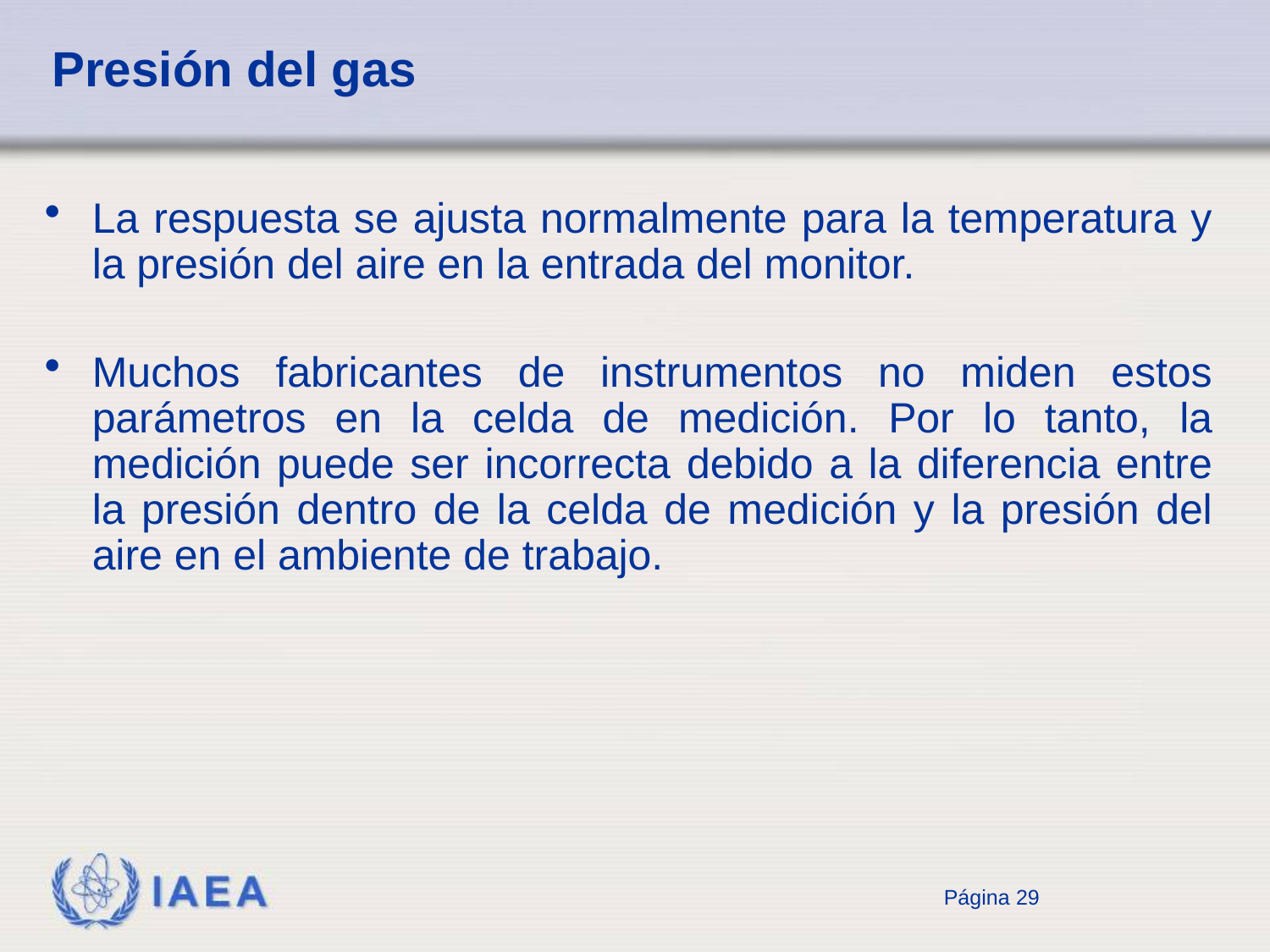

# Presión del gas
La respuesta se ajusta normalmente para la temperatura y la presión del aire en la entrada del monitor.

Muchos fabricantes de instrumentos no miden estos parámetros en la celda de medición. Por lo tanto, la medición puede ser incorrecta debido a la diferencia entre la presión dentro de la celda de medición y la presión del aire en el ambiente de trabajo.